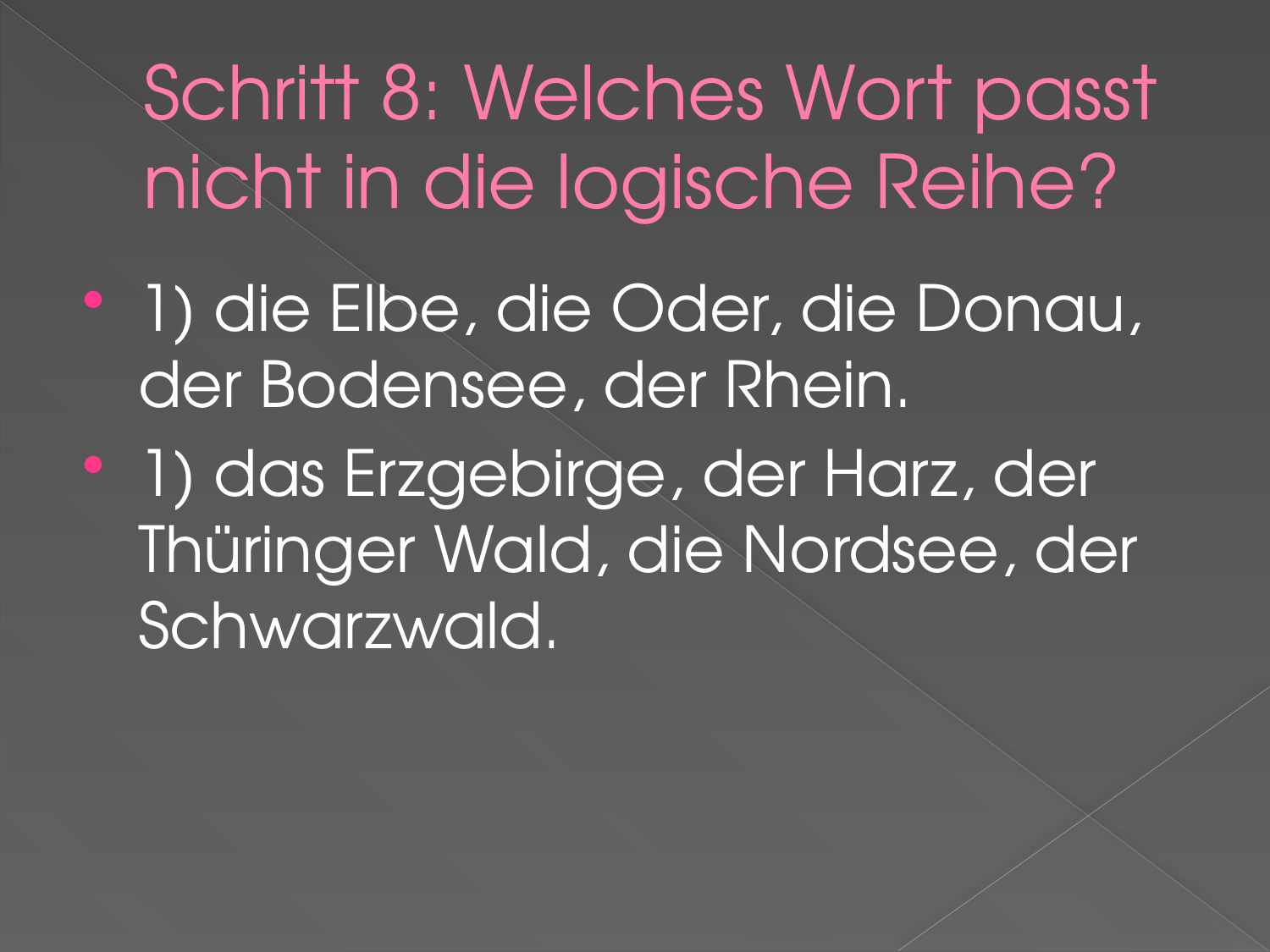

# Schritt 8: Welches Wort passt nicht in die logische Reihe?
1) die Elbe, die Oder, die Donau, der Bodensee, der Rhein.
1) das Erzgebirge, der Harz, der Thüringer Wald, die Nordsee, der Schwarzwald.